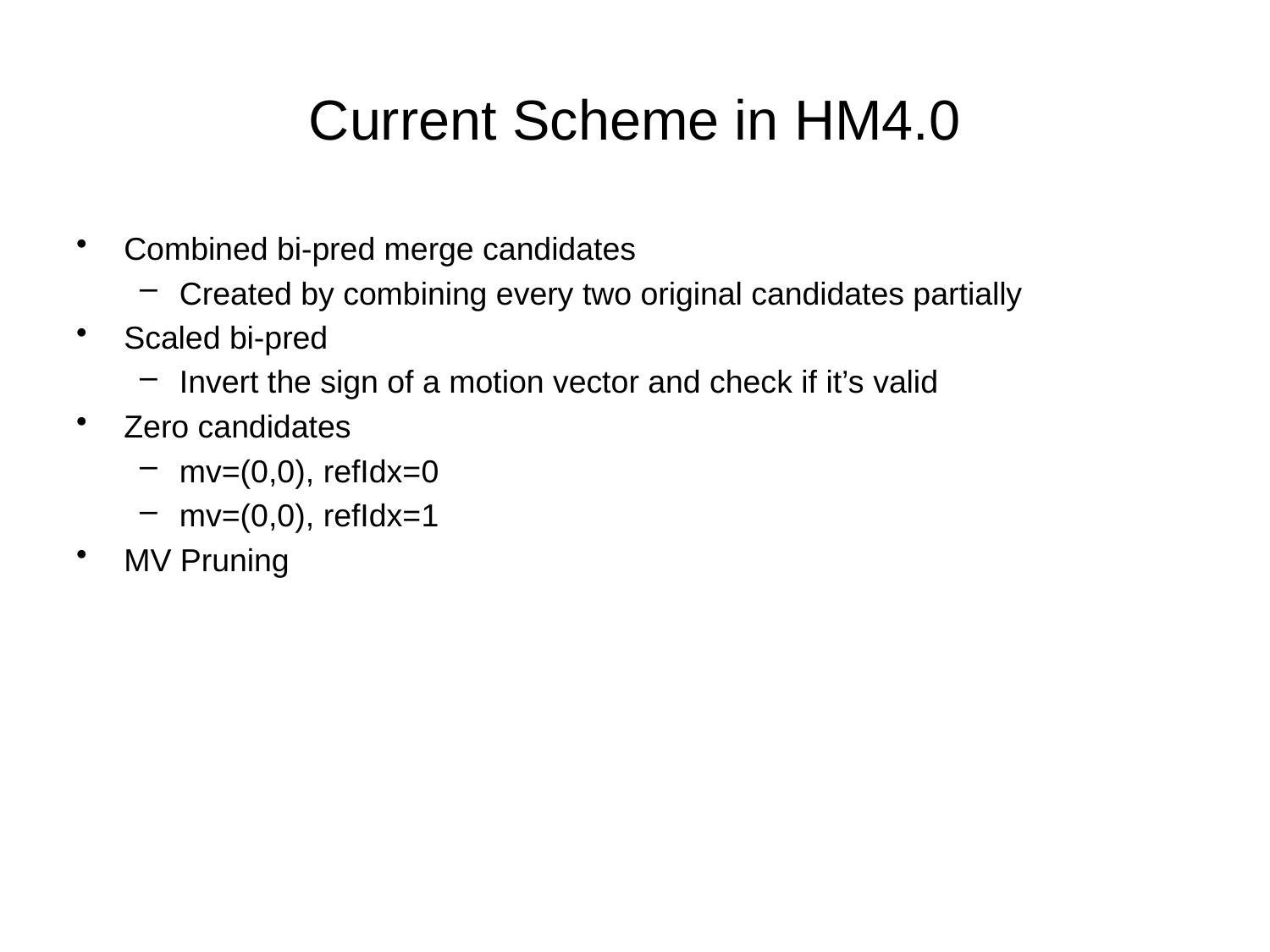

# Current Scheme in HM4.0
Combined bi-pred merge candidates
Created by combining every two original candidates partially
Scaled bi-pred
Invert the sign of a motion vector and check if it’s valid
Zero candidates
mv=(0,0), refIdx=0
mv=(0,0), refIdx=1
MV Pruning